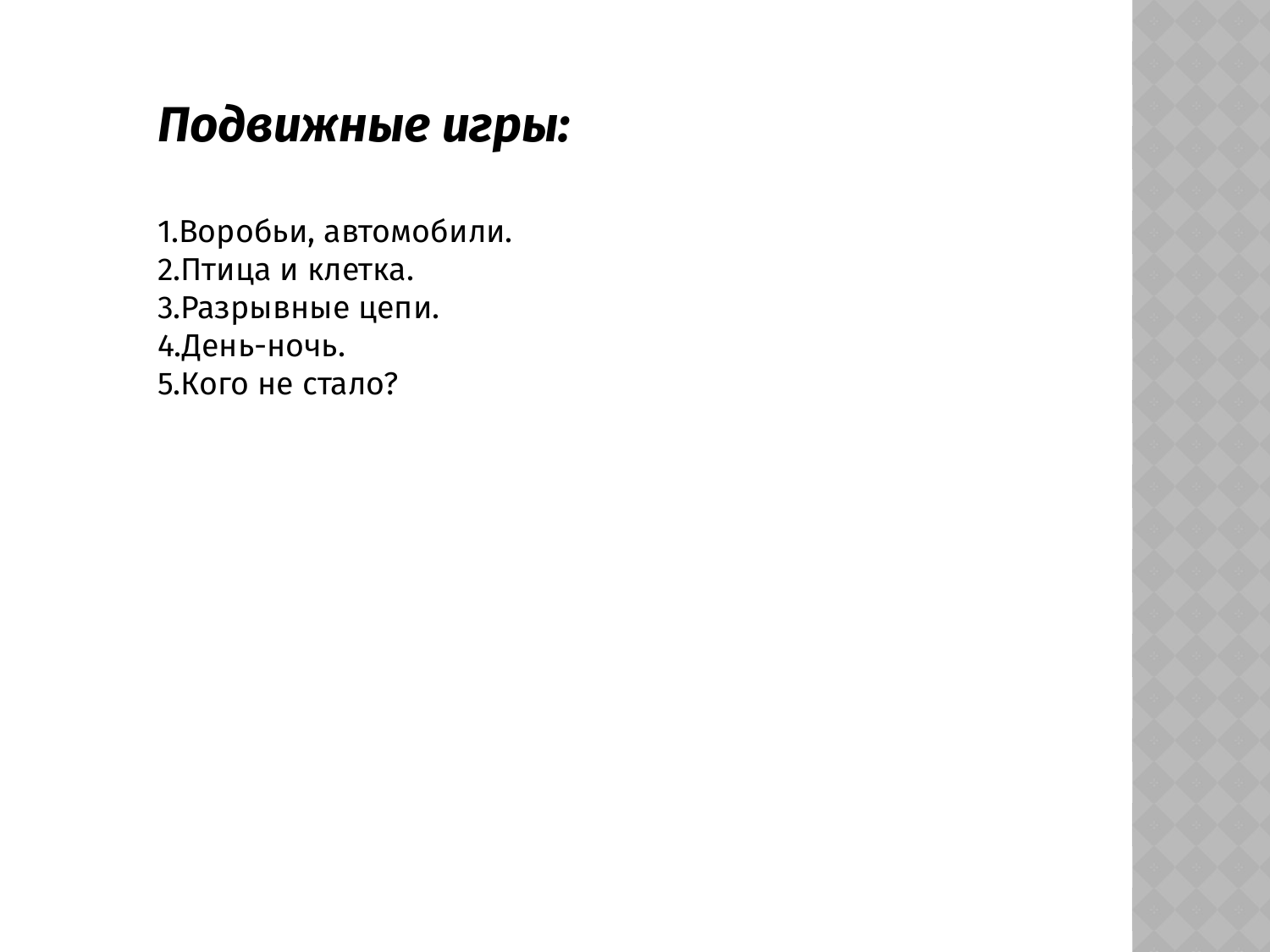

Подвижные игры:

1.Воробьи, автомобили.
2.Птица и клетка.
3.Разрывные цепи.
4.День-ночь.
5.Кого не стало?